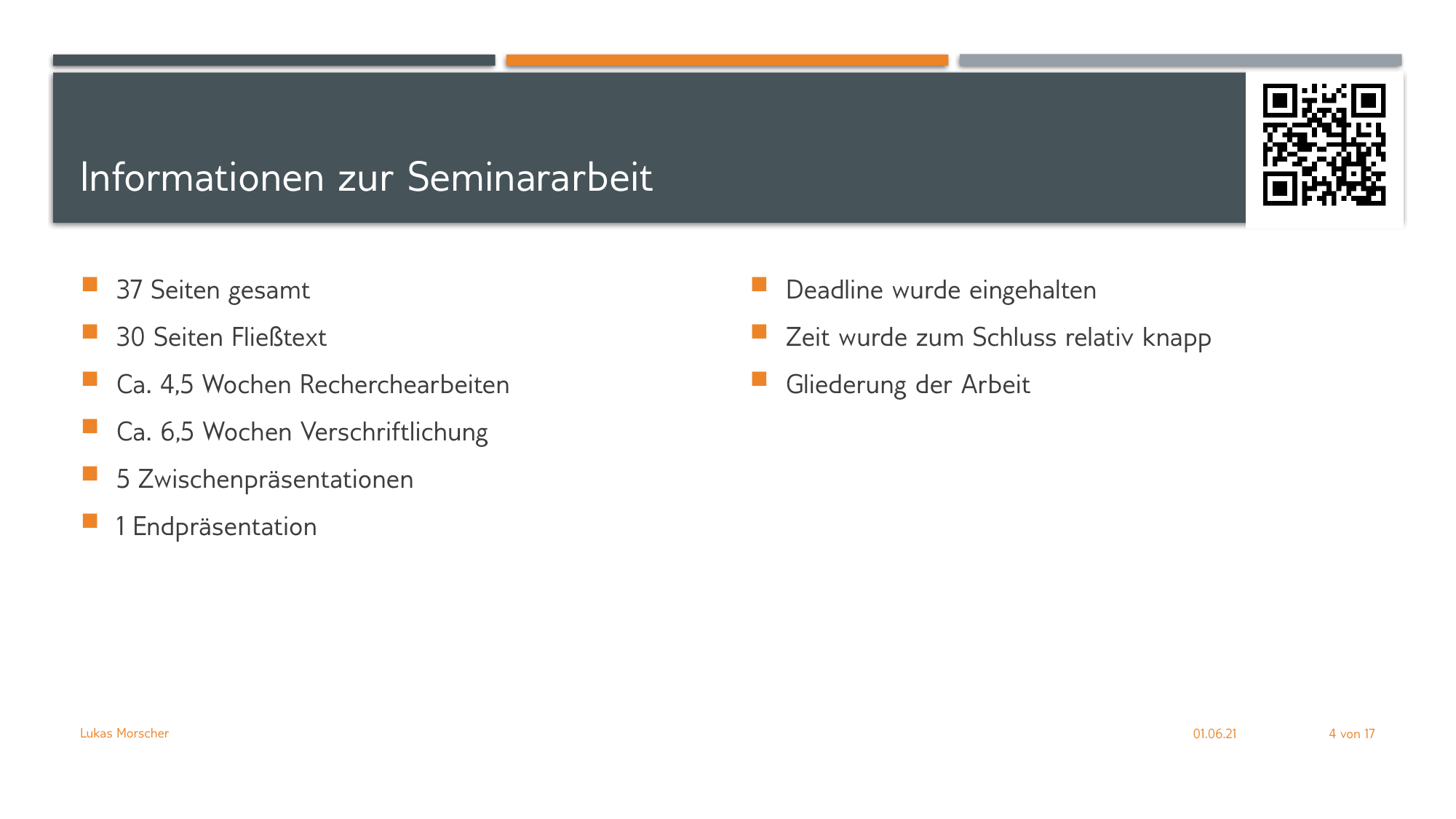

# Informationen zur Seminararbeit
37 Seiten gesamt
30 Seiten Fließtext
Ca. 4,5 Wochen Recherchearbeiten
Ca. 6,5 Wochen Verschriftlichung
5 Zwischenpräsentationen
1 Endpräsentation

Deadline wurde eingehalten
Zeit wurde zum Schluss relativ knapp
Gliederung der Arbeit

Lukas Morscher
01.06.21
4 von 17